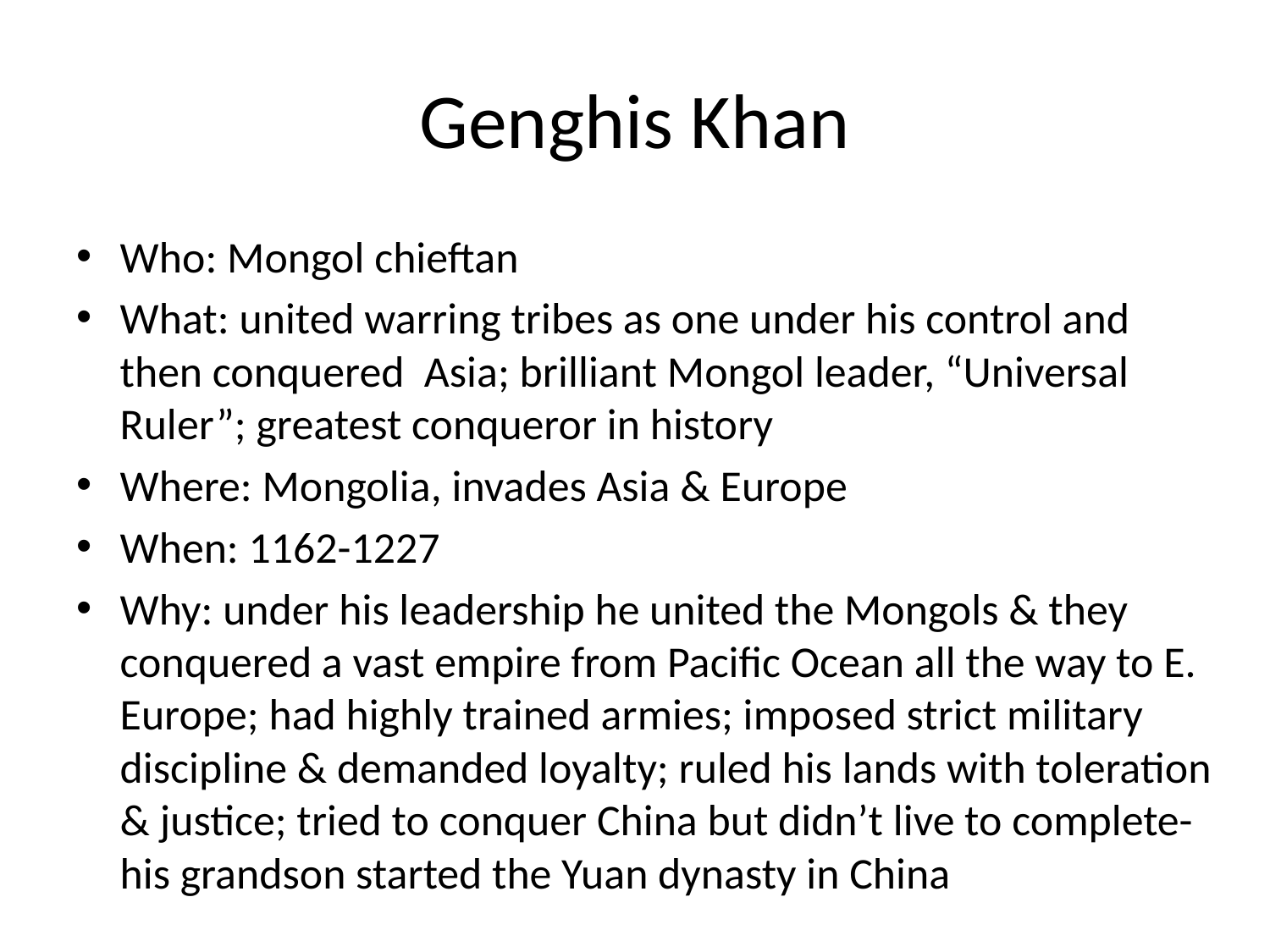

# Genghis Khan
Who: Mongol chieftan
What: united warring tribes as one under his control and then conquered  Asia; brilliant Mongol leader, “Universal Ruler”; greatest conqueror in history
Where: Mongolia, invades Asia & Europe
When: 1162-1227
Why: under his leadership he united the Mongols & they conquered a vast empire from Pacific Ocean all the way to E. Europe; had highly trained armies; imposed strict military discipline & demanded loyalty; ruled his lands with toleration & justice; tried to conquer China but didn’t live to complete- his grandson started the Yuan dynasty in China